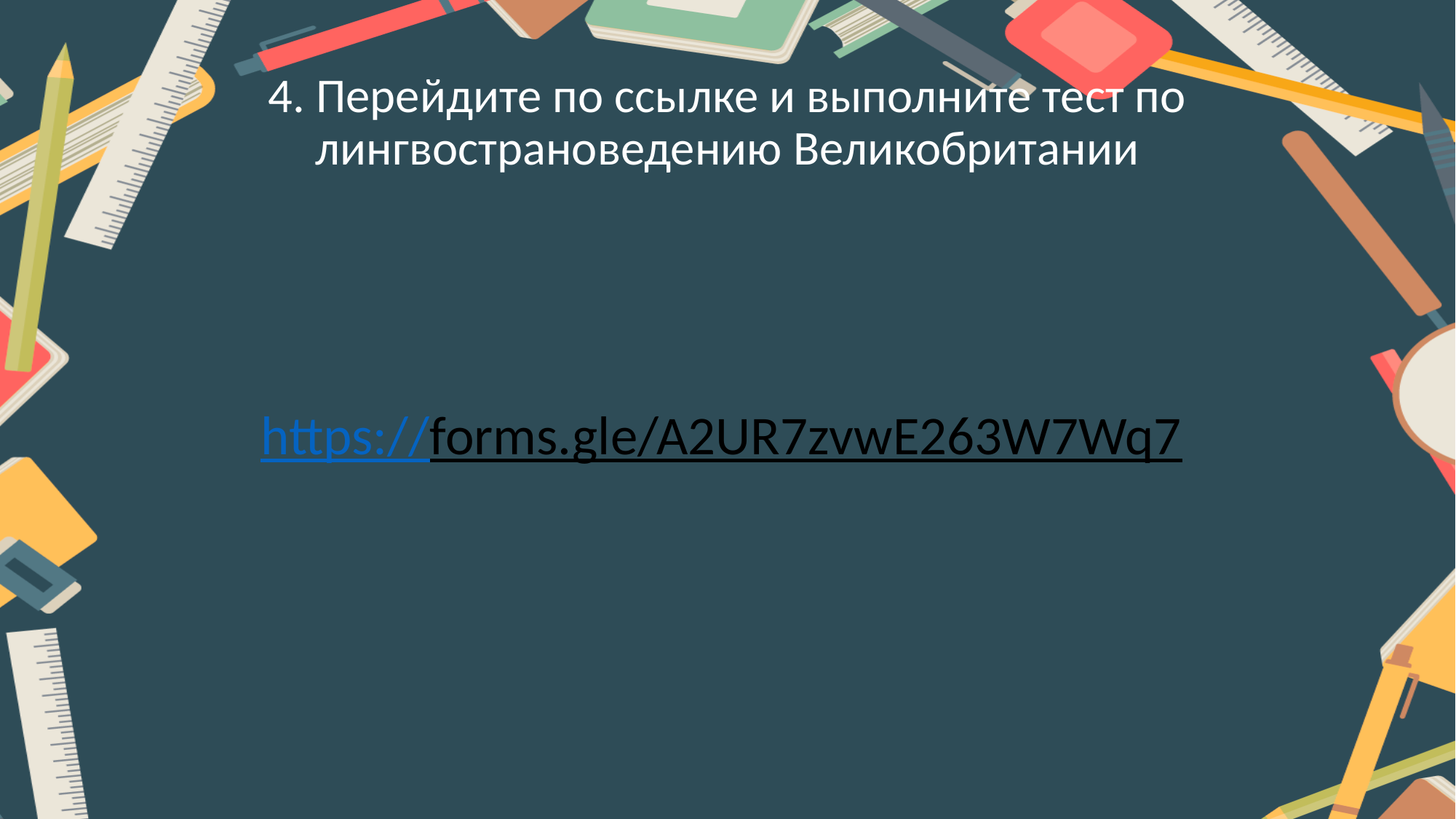

# 4. Перейдите по ссылке и выполните тест по лингвострановедению Великобритании
https://forms.gle/A2UR7zvwE263W7Wq7